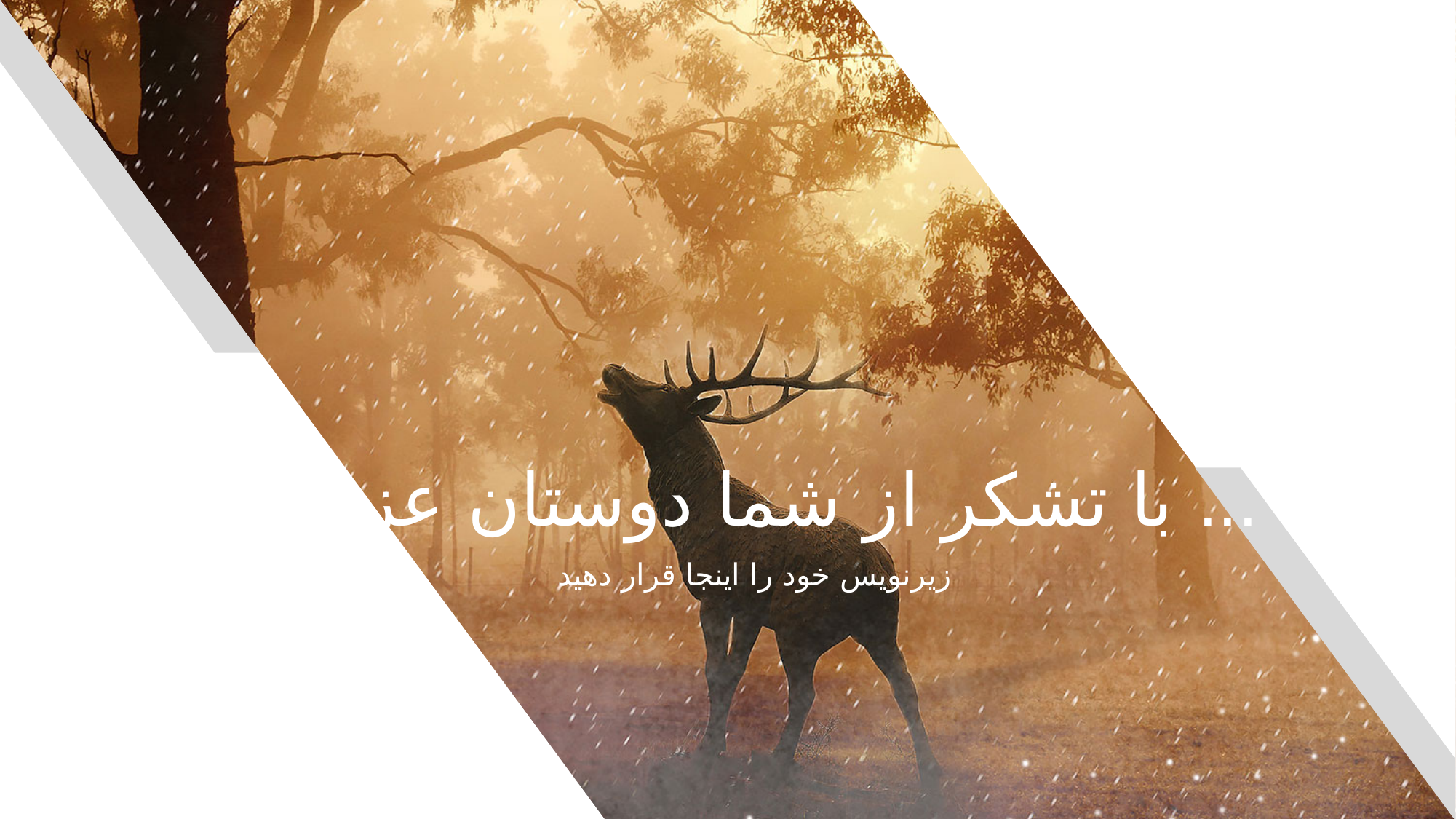

با تشکر از شما دوستان عزیز ... !
زیرنویس خود را اینجا قرار دهید